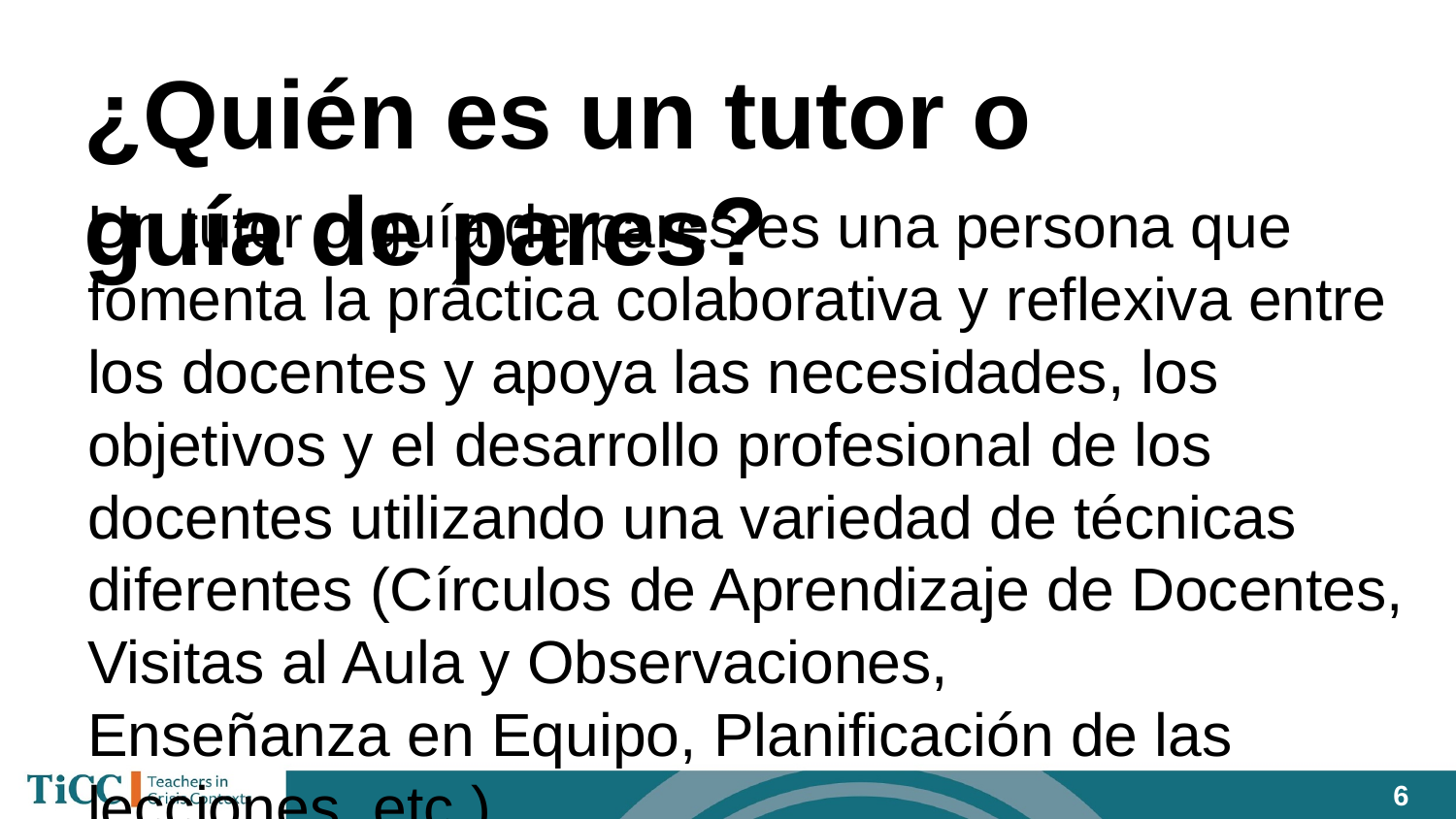

¿Quién es un tutor o guía de pares?
Un tutor o guía de pares es una persona que fomenta la práctica colaborativa y reflexiva entre los docentes y apoya las necesidades, los objetivos y el desarrollo profesional de los docentes utilizando una variedad de técnicas diferentes (Círculos de Aprendizaje de Docentes, Visitas al Aula y Observaciones,
Enseñanza en Equipo, Planificación de las lecciones, etc.).
6